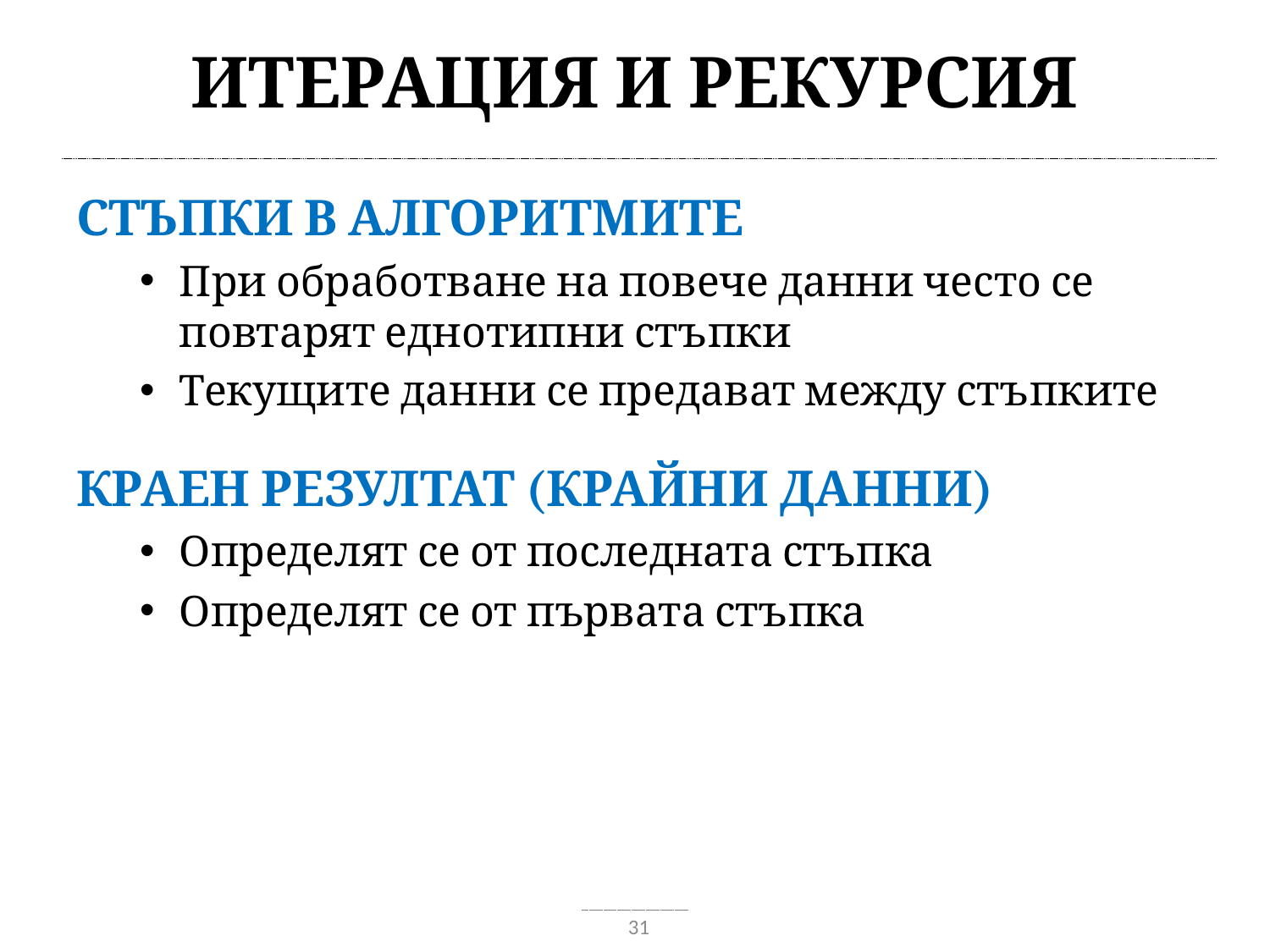

# Итерация и рекурсия
Стъпки в алгоритмите
При обработване на повече данни често се повтарят еднотипни стъпки
Текущите данни се предават между стъпките
Краен резултат (крайни данни)
Определят се от последната стъпка
Определят се от първата стъпка
31